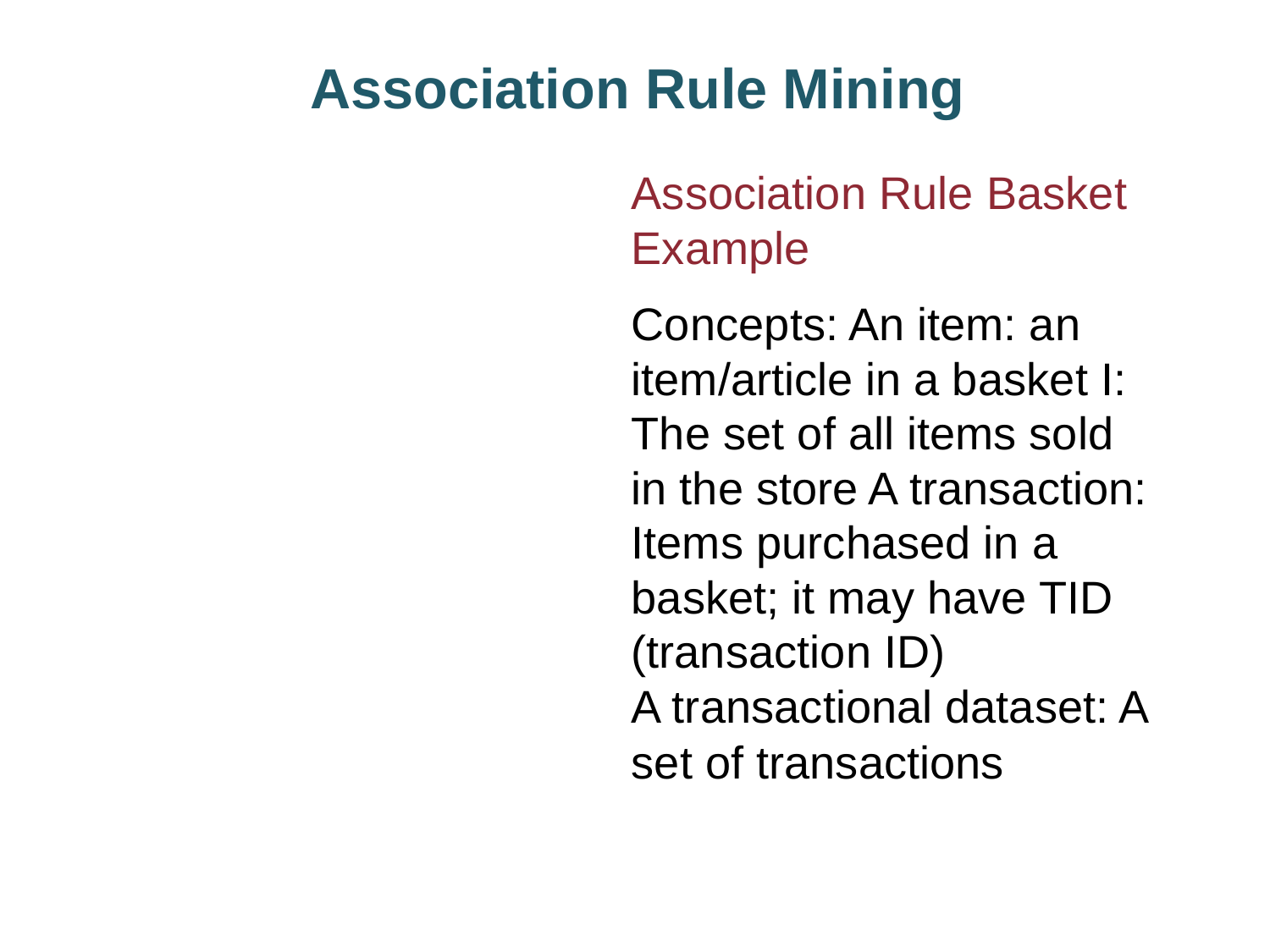

Association Rule Mining
Association Rule Basket Example
Concepts: An item: an item/article in a basket I: The set of all items sold in the store A transaction: Items purchased in a basket; it may have TID (transaction ID)
A transactional dataset: A set of transactions